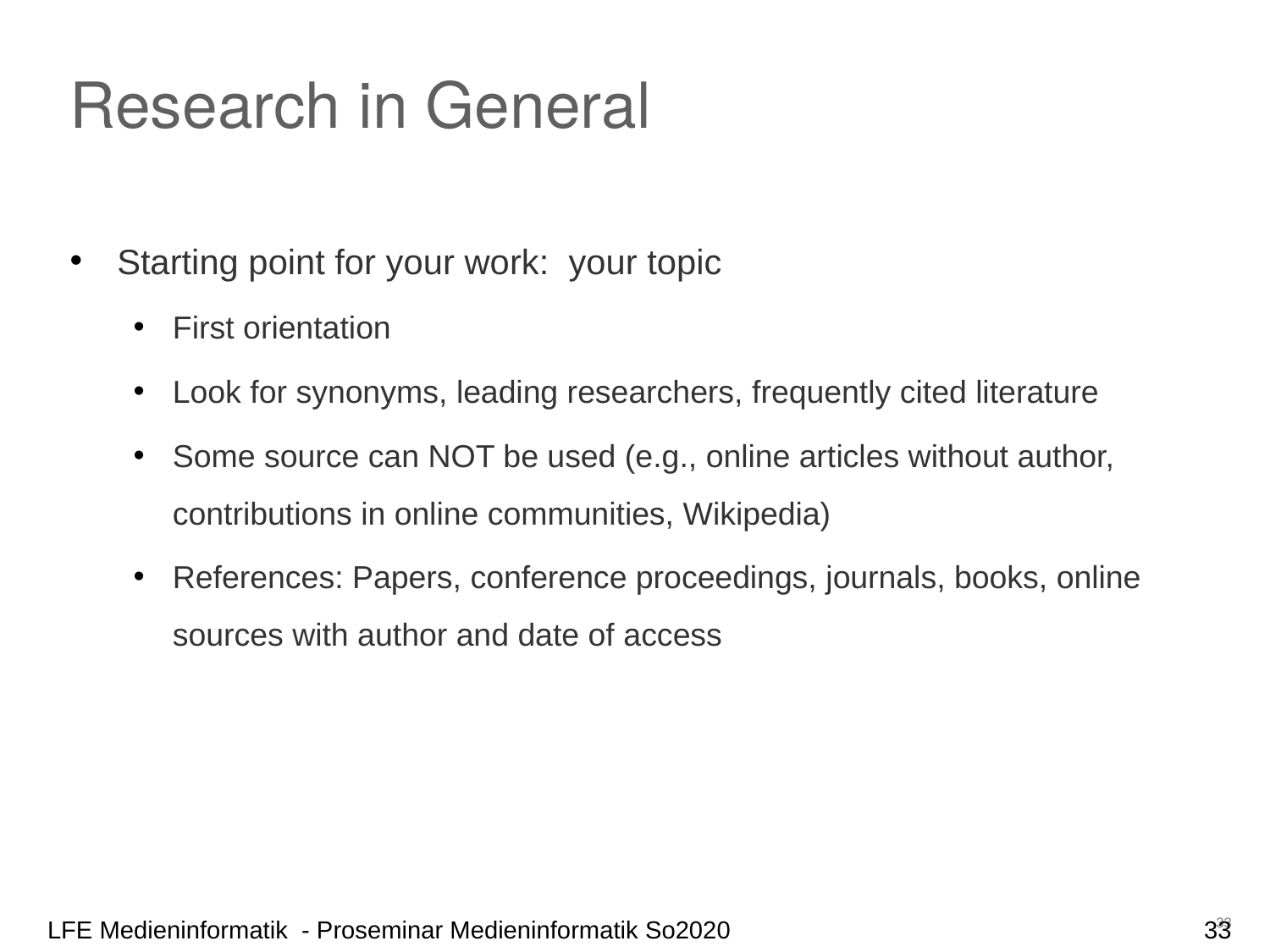

Research in General
Starting point for your work:  your topic
First orientation
Look for synonyms, leading researchers, frequently cited literature
Some source can NOT be used (e.g., online articles without author, contributions in online communities, Wikipedia)
References: Papers, conference proceedings, journals, books, online sources with author and date of access
33
33